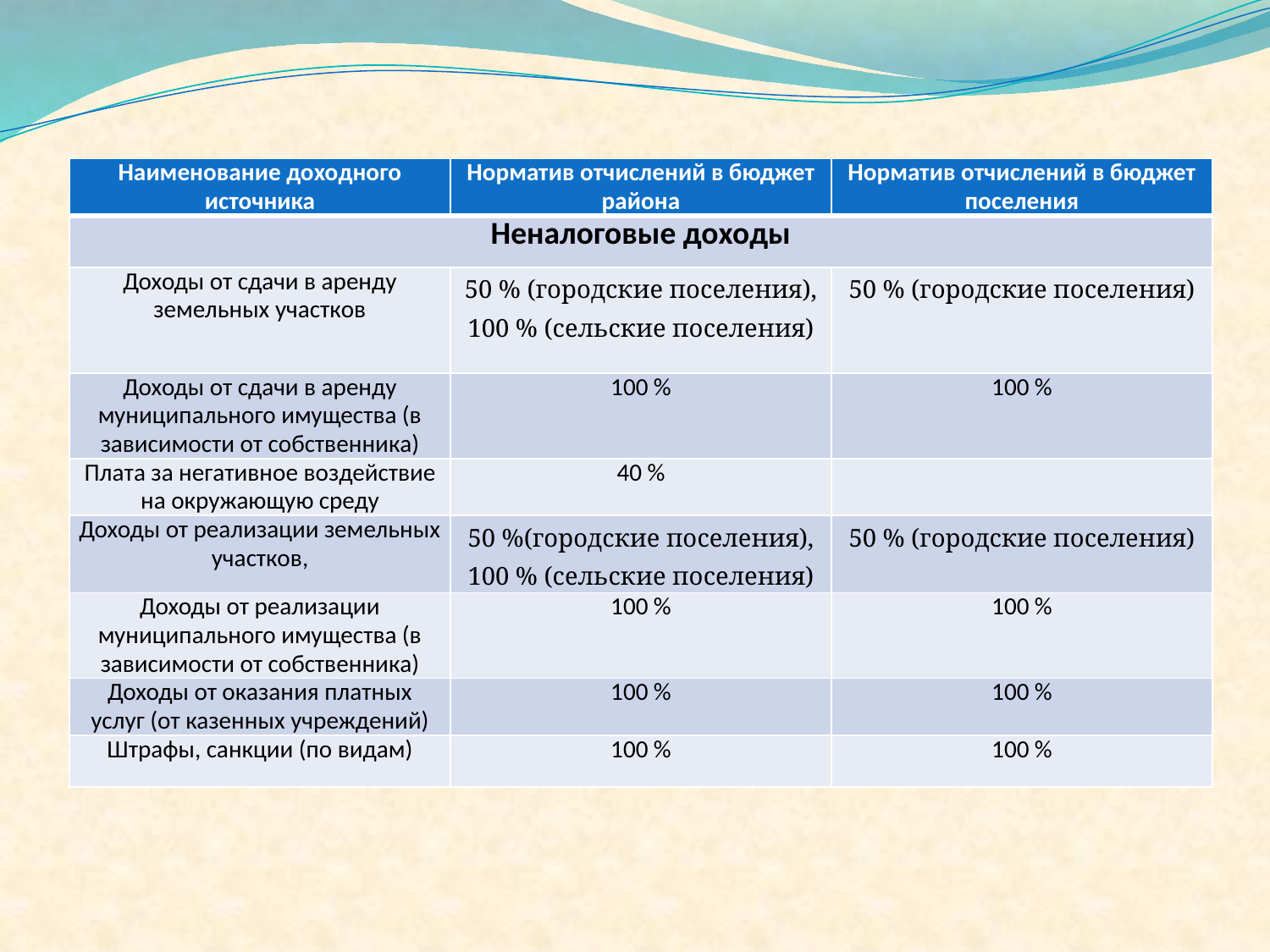

| Наименование доходного источника | Норматив отчислений в бюджет района | Норматив отчислений в бюджет поселения |
| --- | --- | --- |
| Неналоговые доходы |  |  |
| Доходы от сдачи в аренду земельных участков | 50 % (городские поселения), 100 % (сельские поселения) | 50 % (городские поселения) |
| Доходы от сдачи в аренду муниципального имущества (в зависимости от собственника) | 100 % | 100 % |
| Плата за негативное воздействие на окружающую среду | 40 % |  |
| Доходы от реализации земельных участков, | 50 %(городские поселения), 100 % (сельские поселения) | 50 % (городские поселения) |
| Доходы от реализации муниципального имущества (в зависимости от собственника) | 100 % | 100 % |
| Доходы от оказания платных услуг (от казенных учреждений) | 100 % | 100 % |
| Штрафы, санкции (по видам) | 100 % | 100 % |